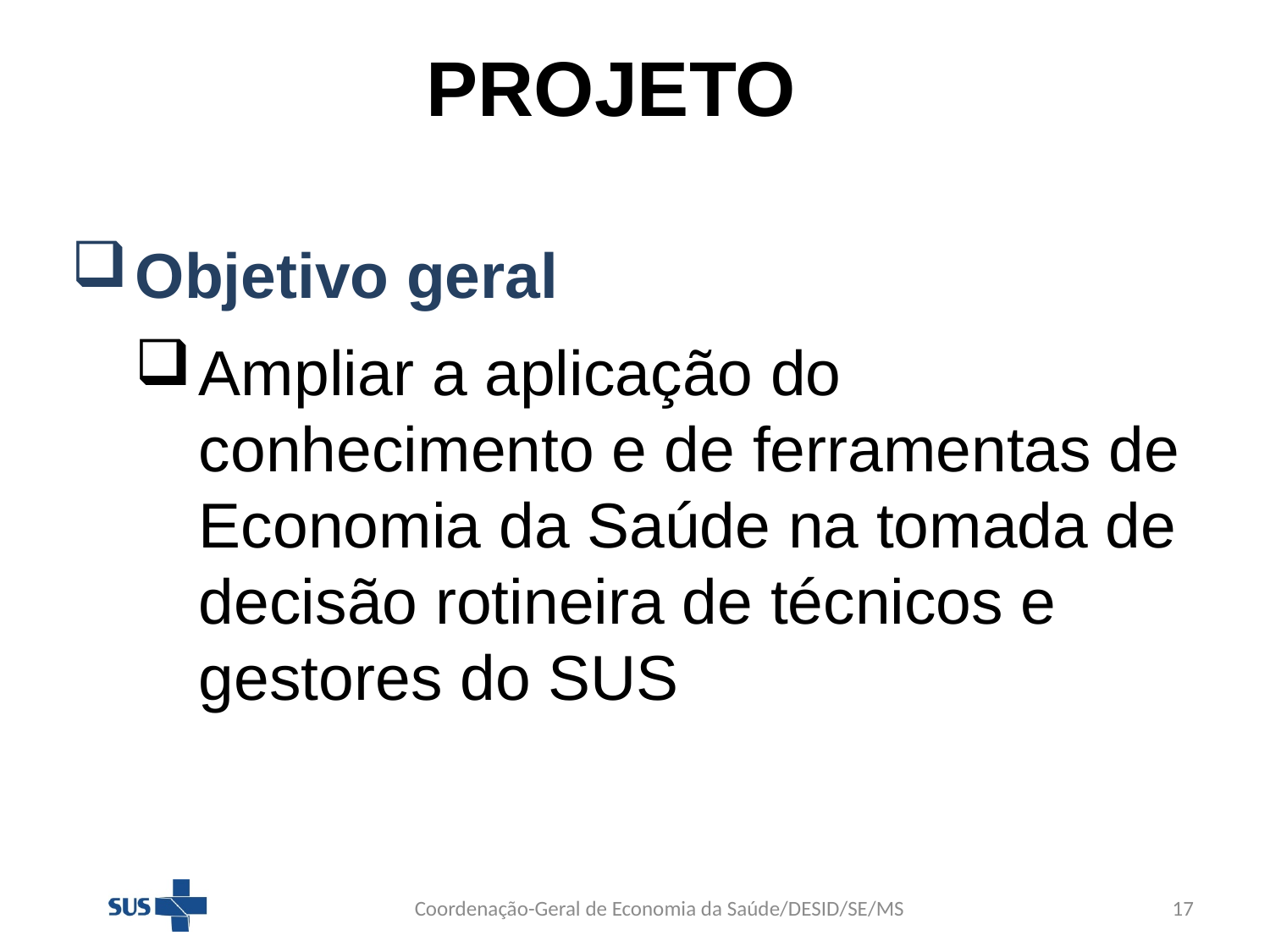

# PROJETO
Objetivo geral
Ampliar a aplicação do conhecimento e de ferramentas de Economia da Saúde na tomada de decisão rotineira de técnicos e gestores do SUS
Coordenação-Geral de Economia da Saúde/DESID/SE/MS
17